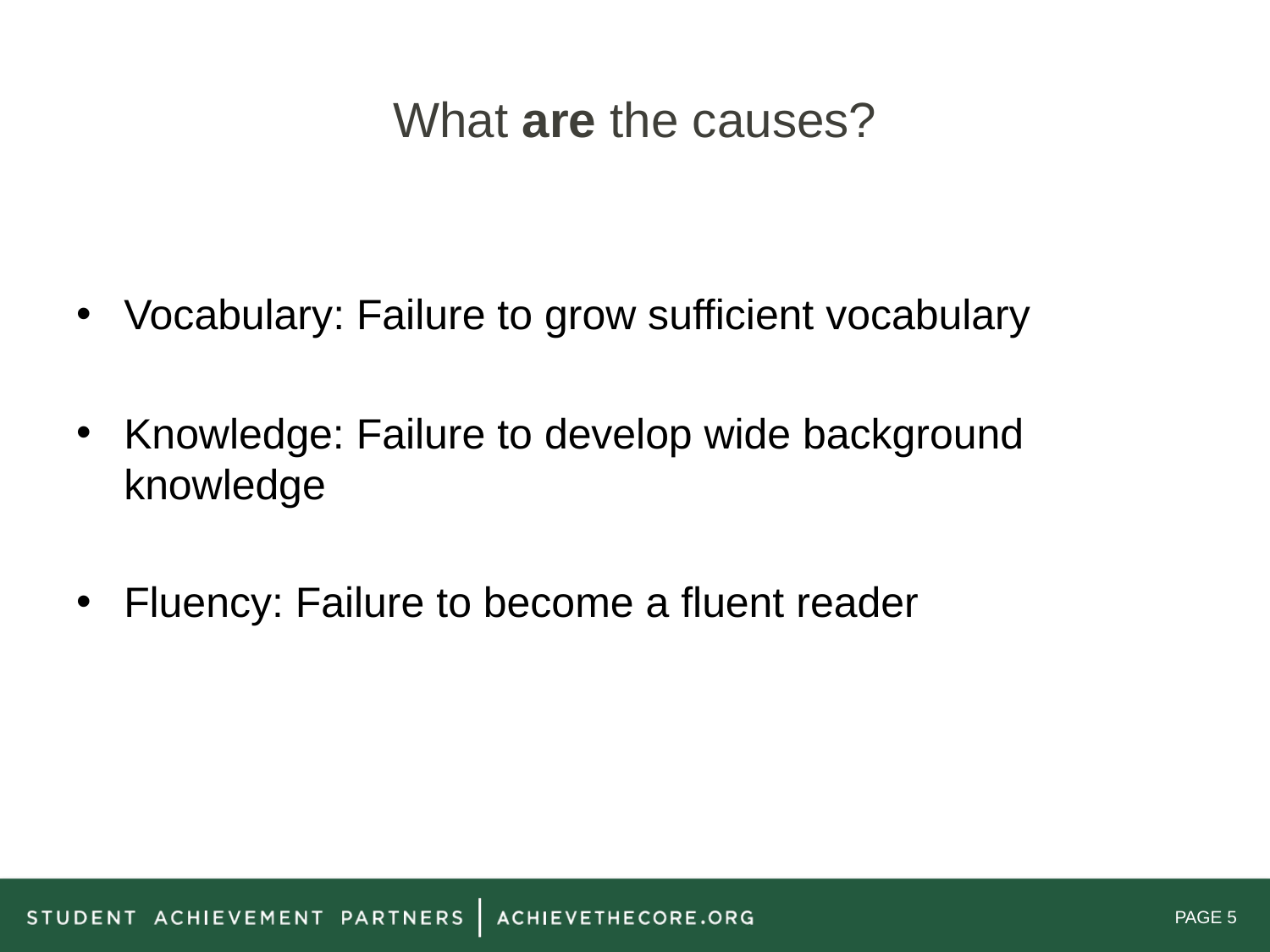

# What are the causes?

Vocabulary: Failure to grow sufficient vocabulary

Knowledge: Failure to develop wide background knowledge

Fluency: Failure to become a fluent reader